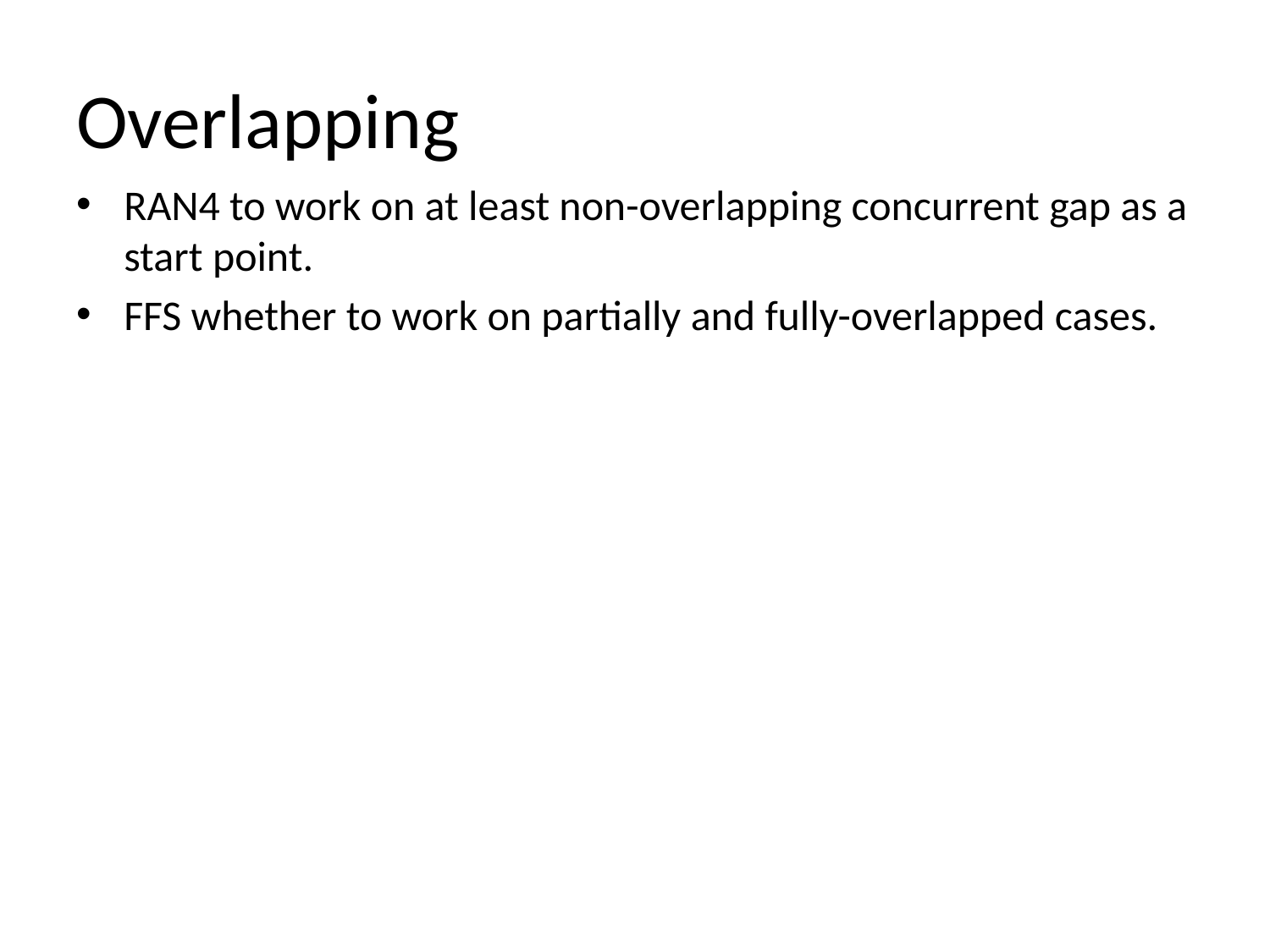

# Overlapping
RAN4 to work on at least non-overlapping concurrent gap as a start point.
FFS whether to work on partially and fully-overlapped cases.